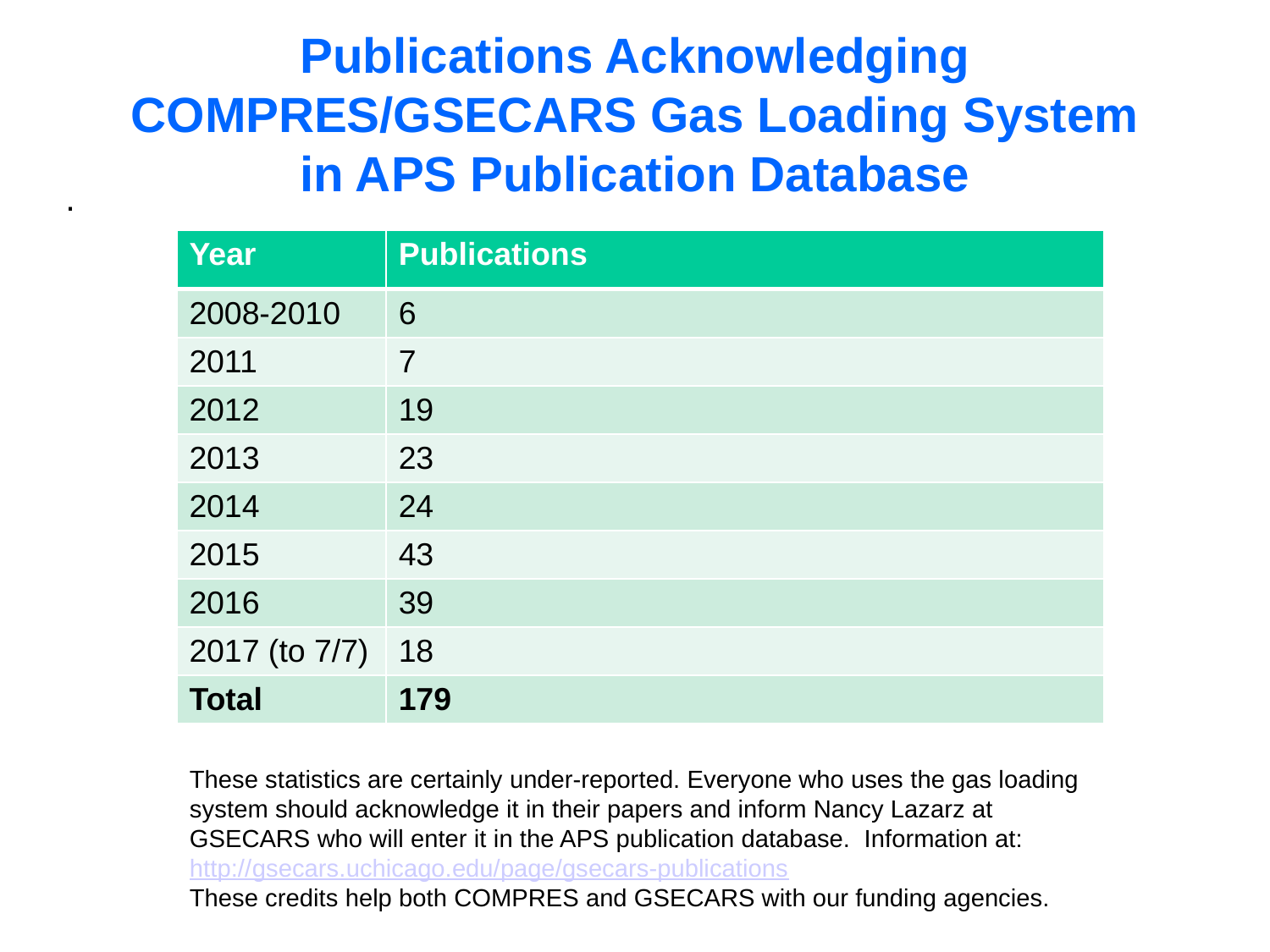

# Publications Acknowledging COMPRES/GSECARS Gas Loading System in APS Publication Database
.

| Year | Publications |
| --- | --- |
| 2008-2010 | 6 |
| 2011 | 7 |
| 2012 | 19 |
| 2013 | 23 |
| 2014 | 24 |
| 2015 | 43 |
| 2016 | 39 |
| 2017 (to 7/7) | 18 |
| Total | 179 |
These statistics are certainly under-reported. Everyone who uses the gas loading system should acknowledge it in their papers and inform Nancy Lazarz at GSECARS who will enter it in the APS publication database.  Information at:
http://gsecars.uchicago.edu/page/gsecars-publications
These credits help both COMPRES and GSECARS with our funding agencies.